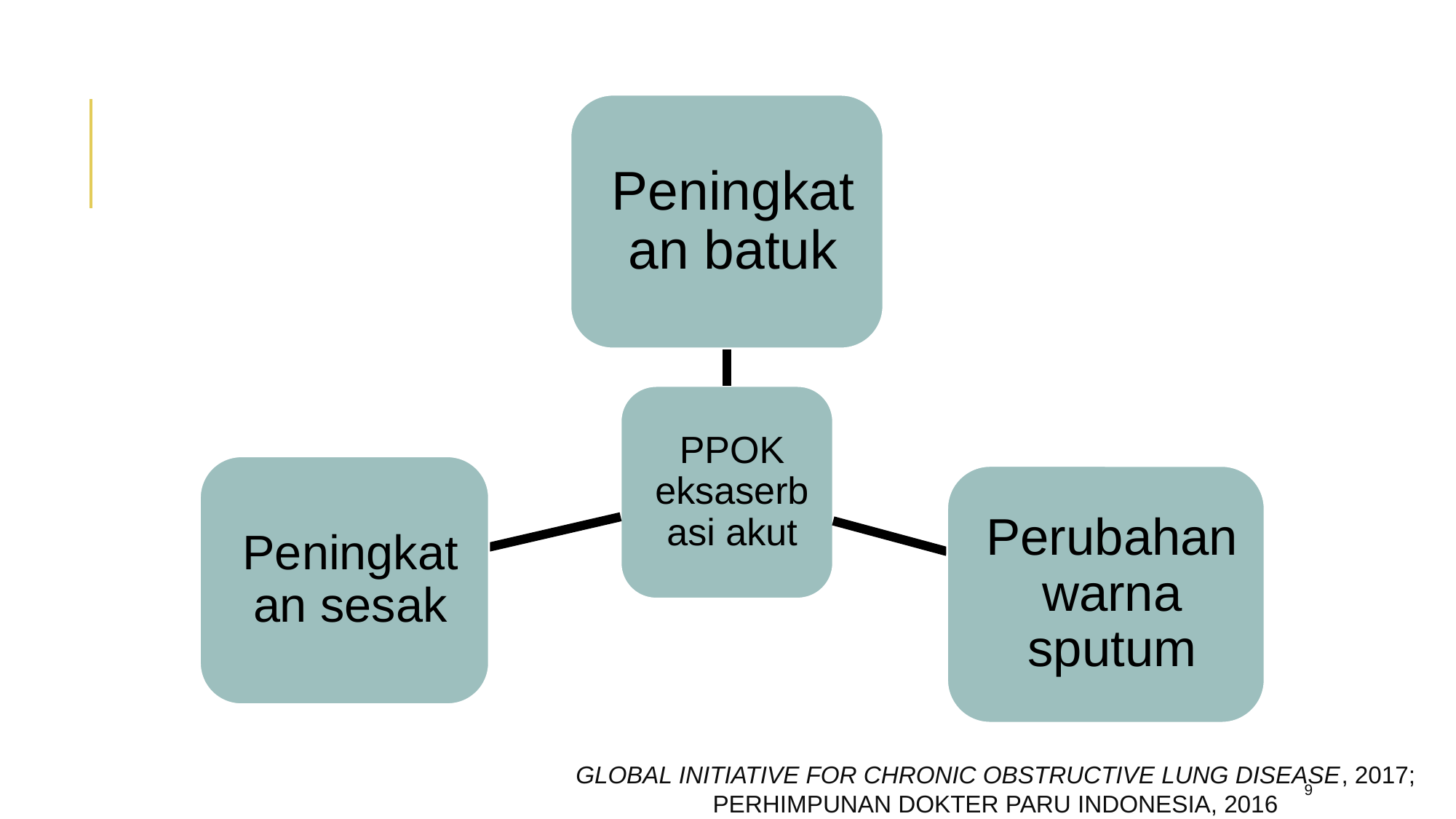

PPOK eksaserbasi akut
Peningkatan batuk
Perubahan warna sputum
Peningkatan sesak
Global Initiative for Chronic Obstructive Lung Disease, 2017; Perhimpunan Dokter Paru Indonesia, 2016
9